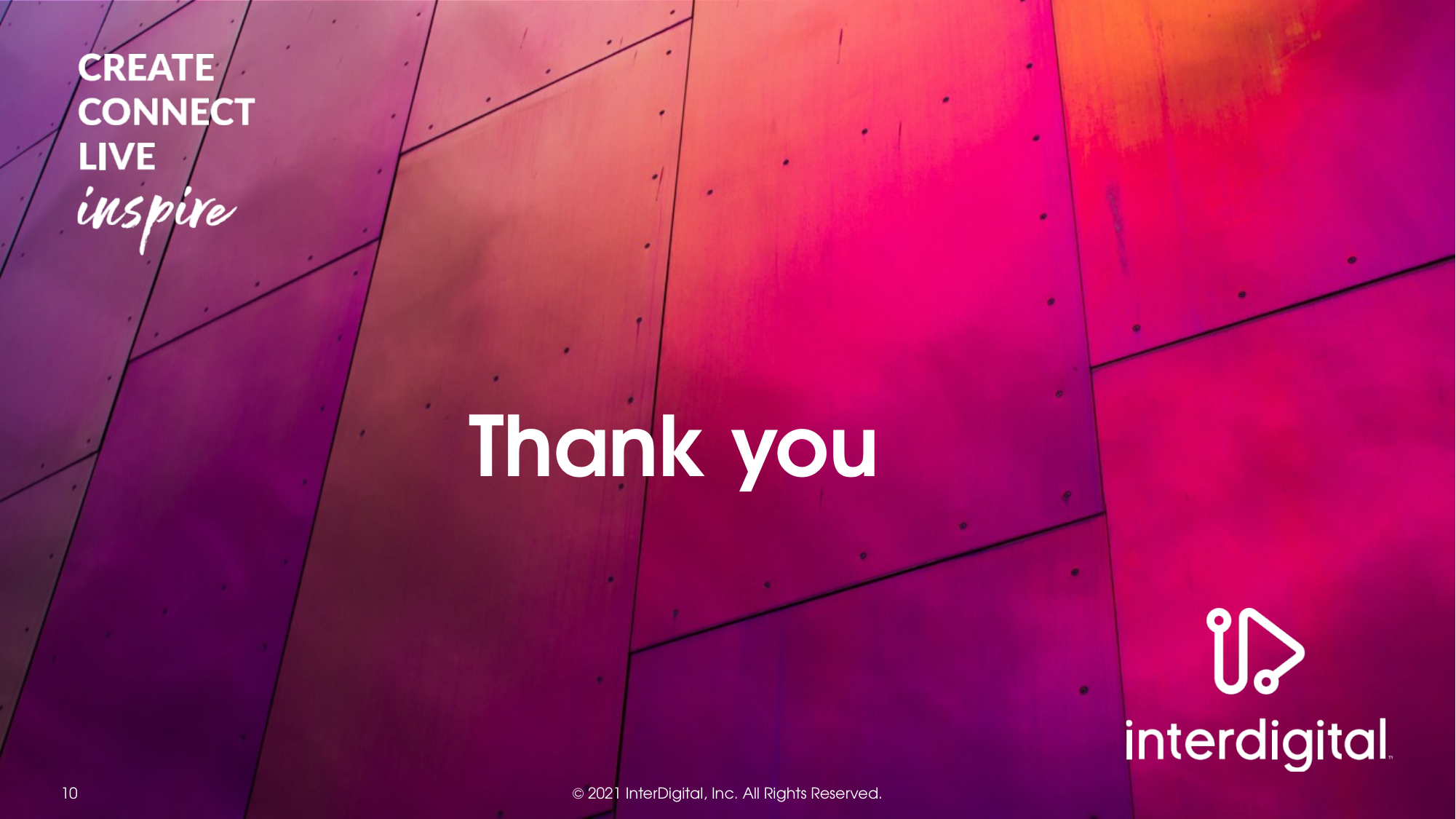

# Thank you

© 2021 InterDigital, Inc. All Rights Reserved.
10